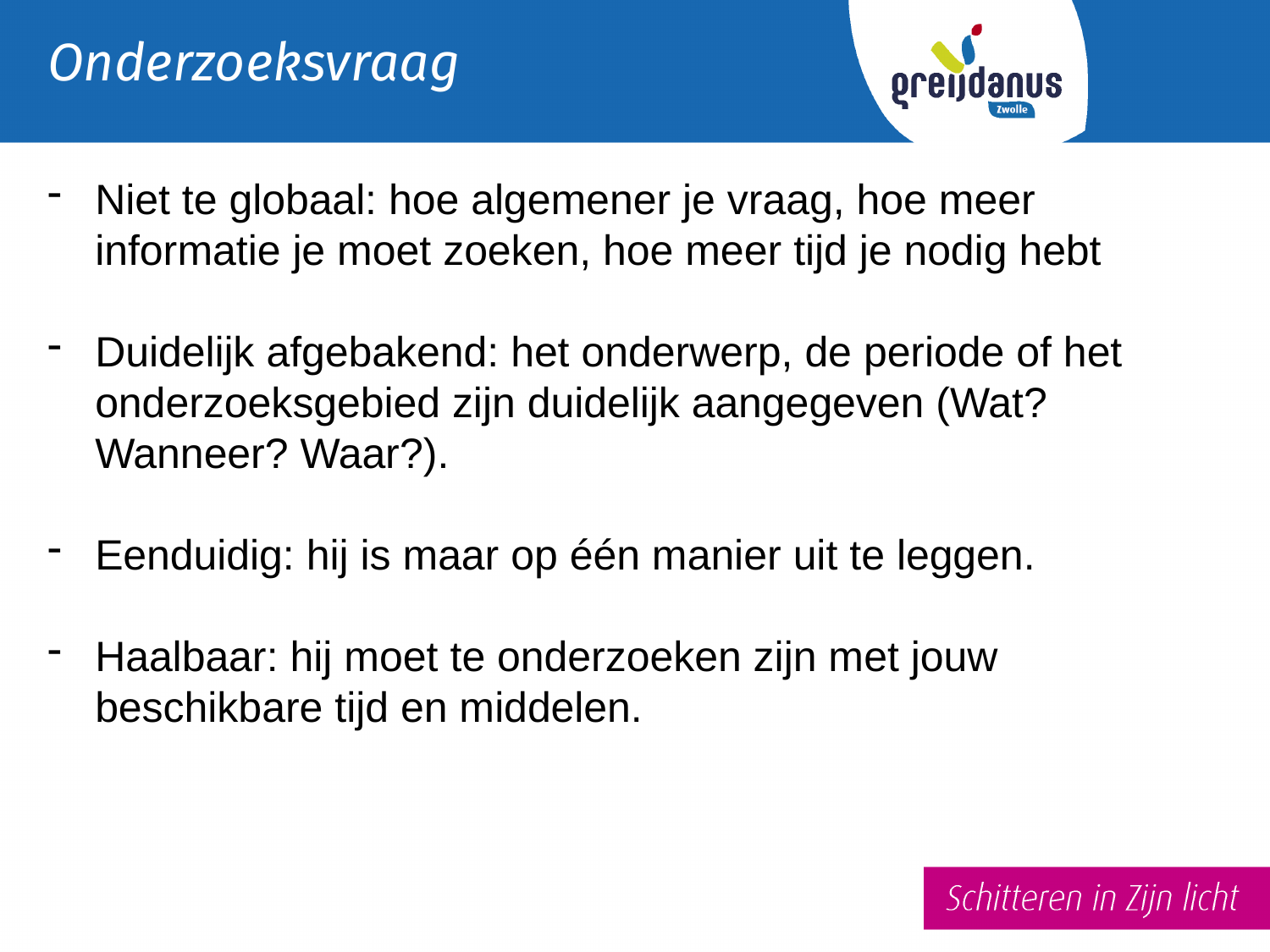

# Onderzoeksvraag
Niet te globaal: hoe algemener je vraag, hoe meer informatie je moet zoeken, hoe meer tijd je nodig hebt

Duidelijk afgebakend: het onderwerp, de periode of het onderzoeksgebied zijn duidelijk aangegeven (Wat? Wanneer? Waar?).

Eenduidig: hij is maar op één manier uit te leggen.

Haalbaar: hij moet te onderzoeken zijn met jouw beschikbare tijd en middelen.